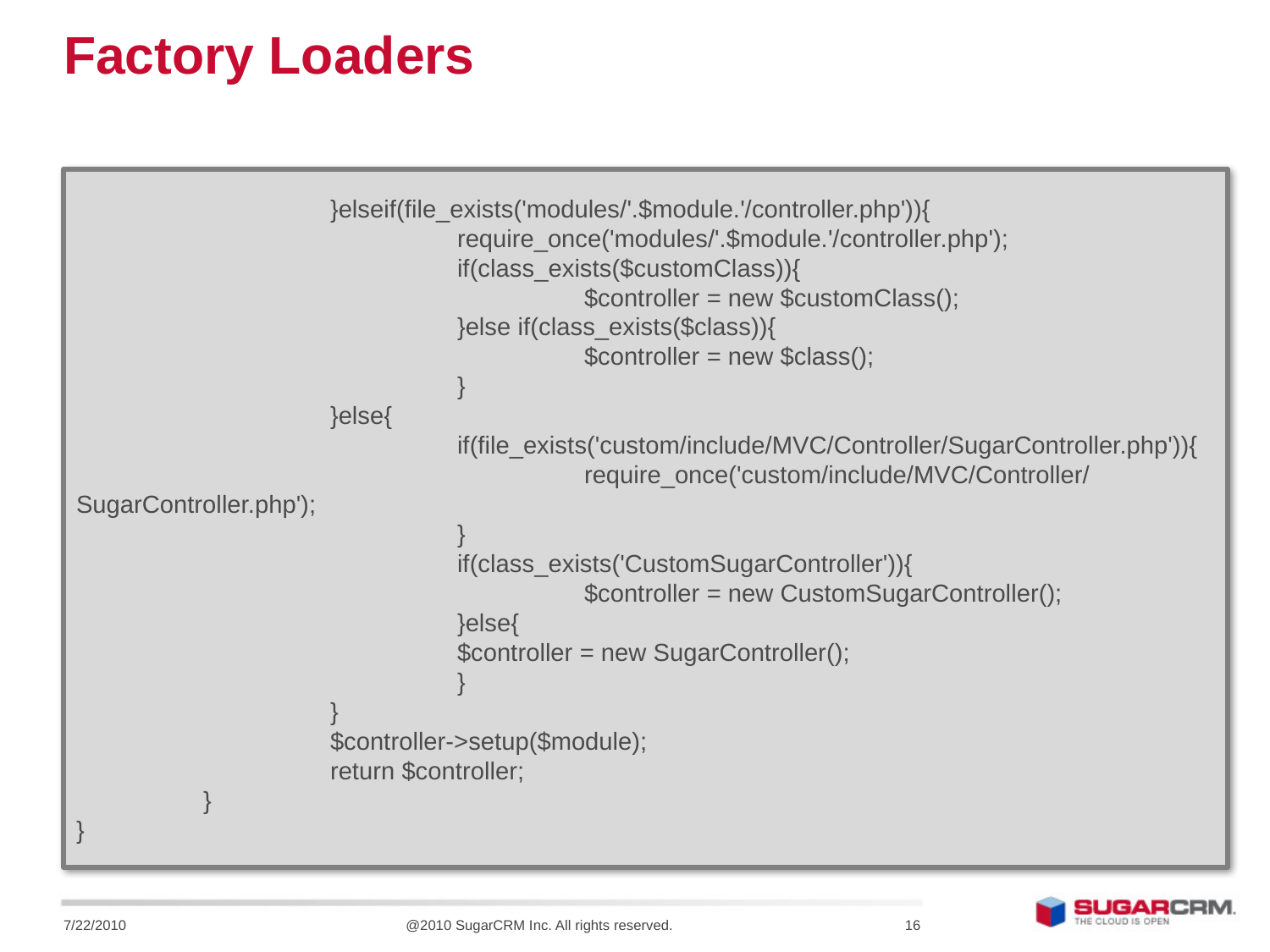

# Factory Loaders
		}elseif(file_exists('modules/'.$module.'/controller.php')){
			require_once('modules/'.$module.'/controller.php');
			if(class_exists($customClass)){
				$controller = new $customClass();
			}else if(class_exists($class)){
				$controller = new $class();
			}
		}else{
			if(file_exists('custom/include/MVC/Controller/SugarController.php')){
				require_once('custom/include/MVC/Controller/SugarController.php');
			}
			if(class_exists('CustomSugarController')){
				$controller = new CustomSugarController();
			}else{
			$controller = new SugarController();
			}
		}
		$controller->setup($module);
		return $controller;
	}
}
7/22/2010

@2010 SugarCRM Inc. All rights reserved.
16